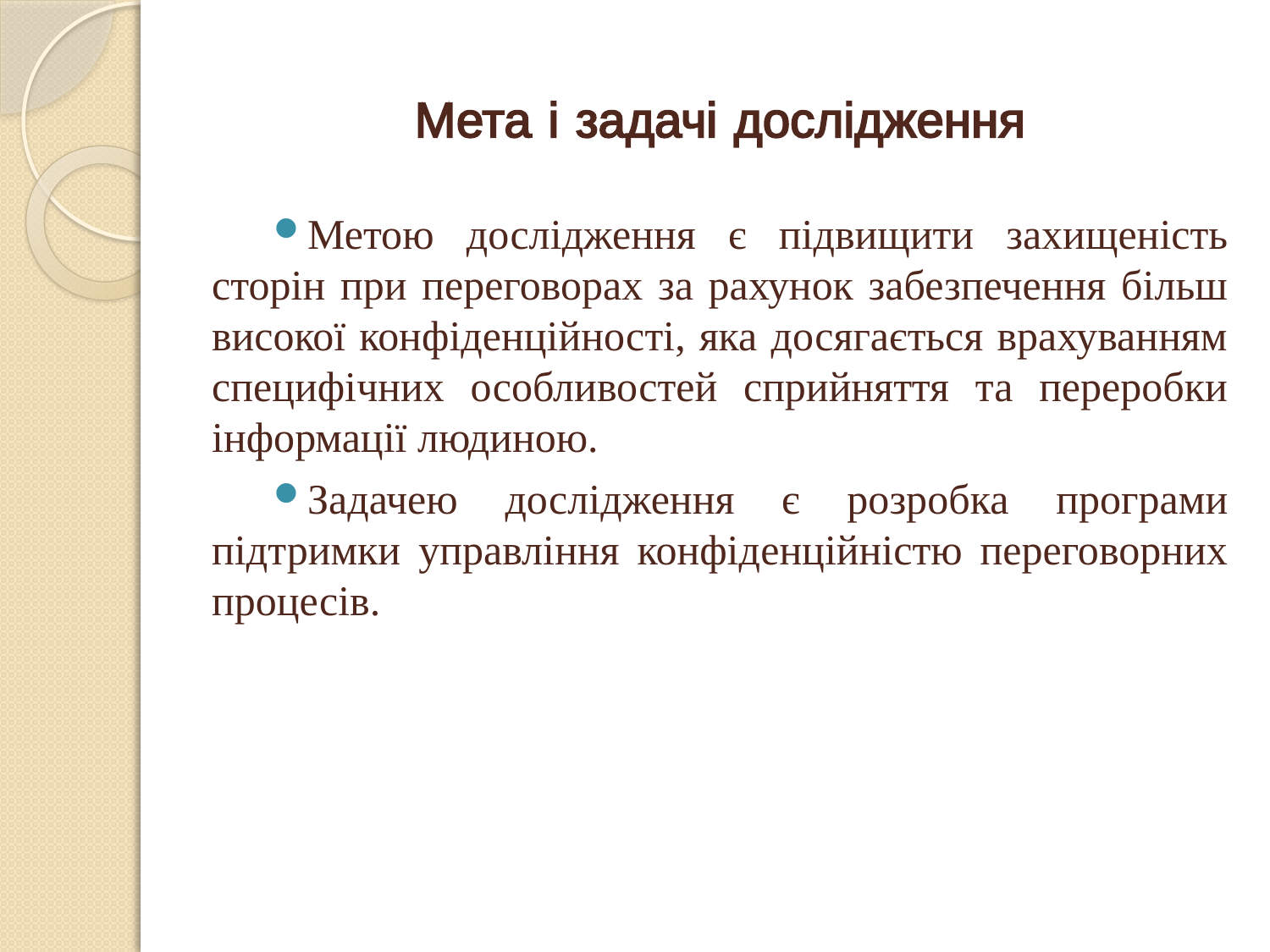

# Мета і задачі дослідження
Метою дослідження є підвищити захищеність сторін при переговорах за рахунок забезпечення більш високої конфіденційності, яка досягається врахуванням специфічних особливостей сприйняття та переробки інформації людиною.
Задачею дослідження є розробка програми підтримки управління конфіденційністю переговорних процесів.